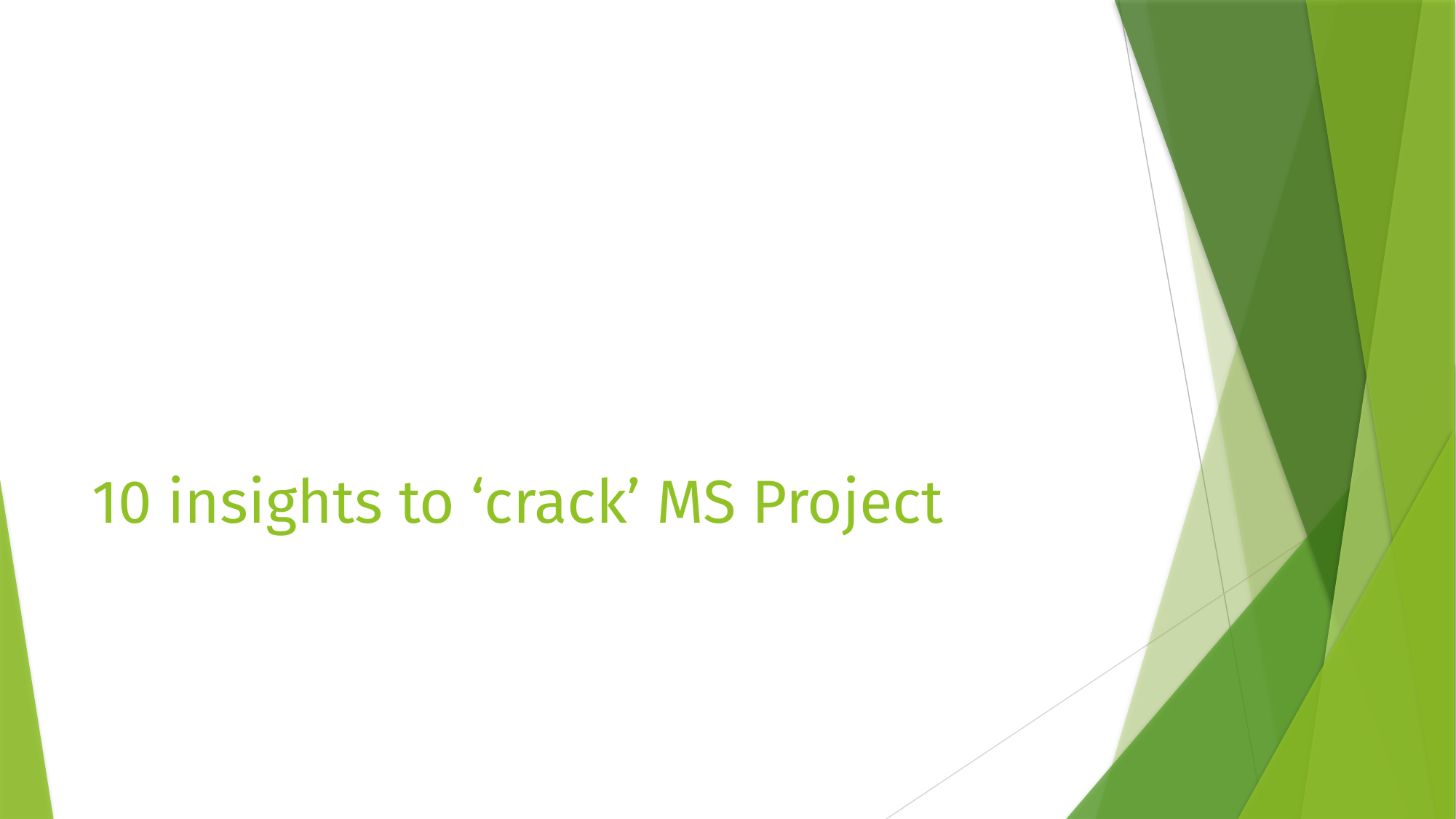

# 10 insights to ‘crack’ MS Project